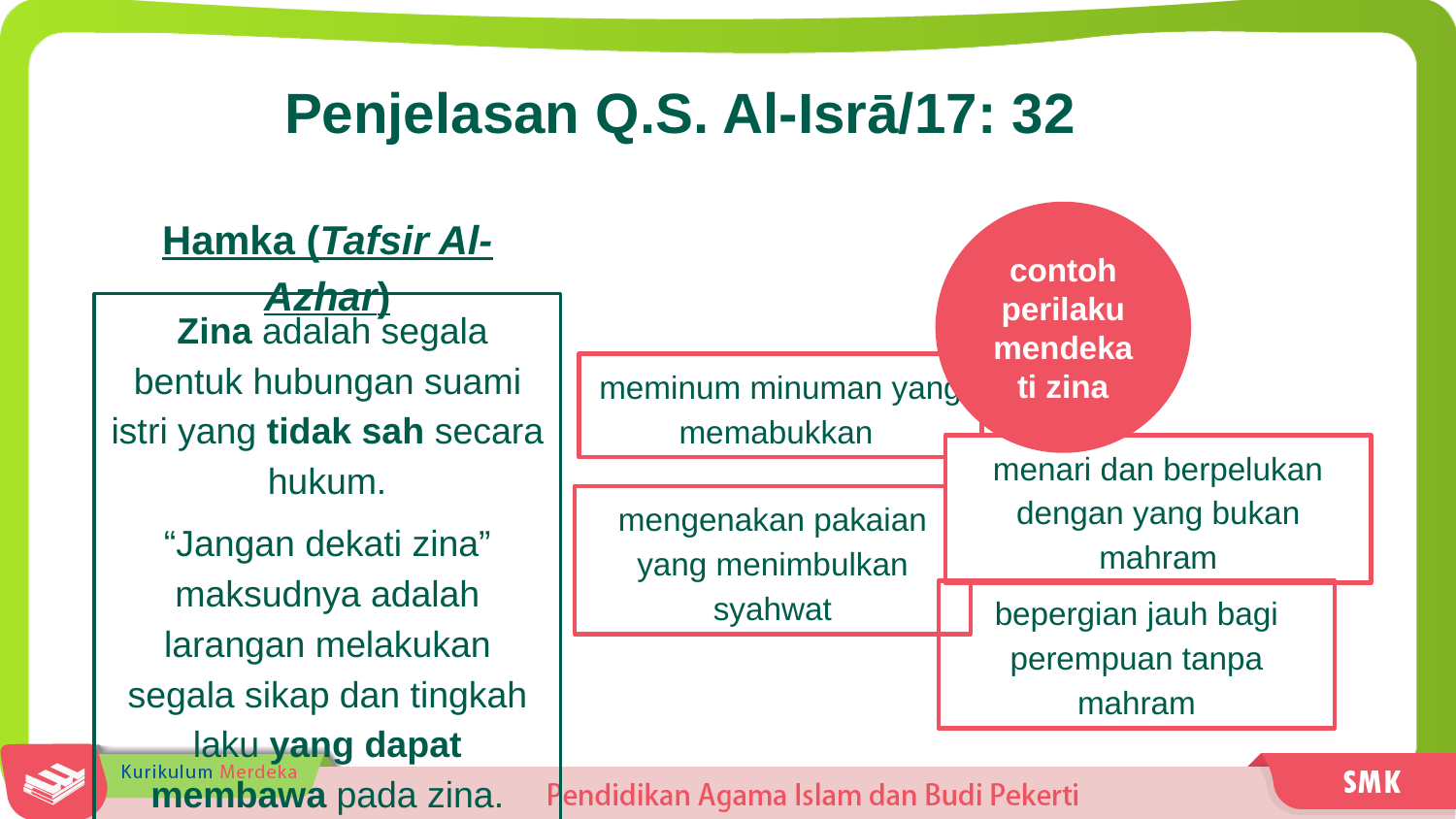

Penjelasan Q.S. Al-Isrā/17: 32
Hamka (Tafsir Al-Azhar)
contoh perilaku mendekati zina
 Zina adalah segala bentuk hubungan suami istri yang tidak sah secara hukum.
“Jangan dekati zina” maksudnya adalah larangan melakukan segala sikap dan tingkah laku yang dapat membawa pada zina.
meminum minuman yang memabukkan
menari dan berpelukan dengan yang bukan mahram
mengenakan pakaian yang menimbulkan syahwat
bepergian jauh bagi perempuan tanpa mahram